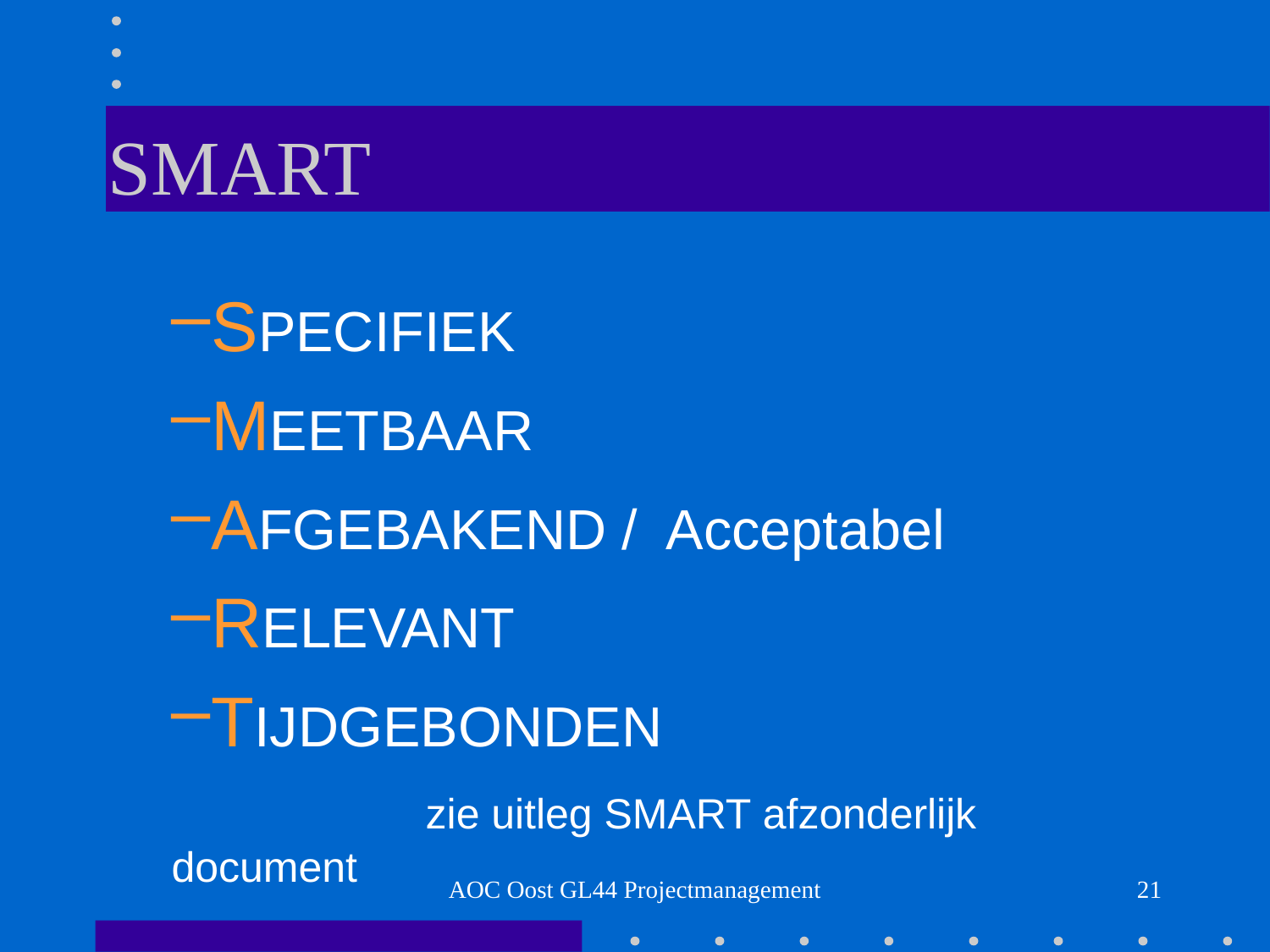

# SMART
SPECIFIEK
MEETBAAR
AFGEBAKEND /  Acceptabel
RELEVANT
TIJDGEBONDEN
		zie uitleg SMART afzonderlijk document
AOC Oost GL44 Projectmanagement
21